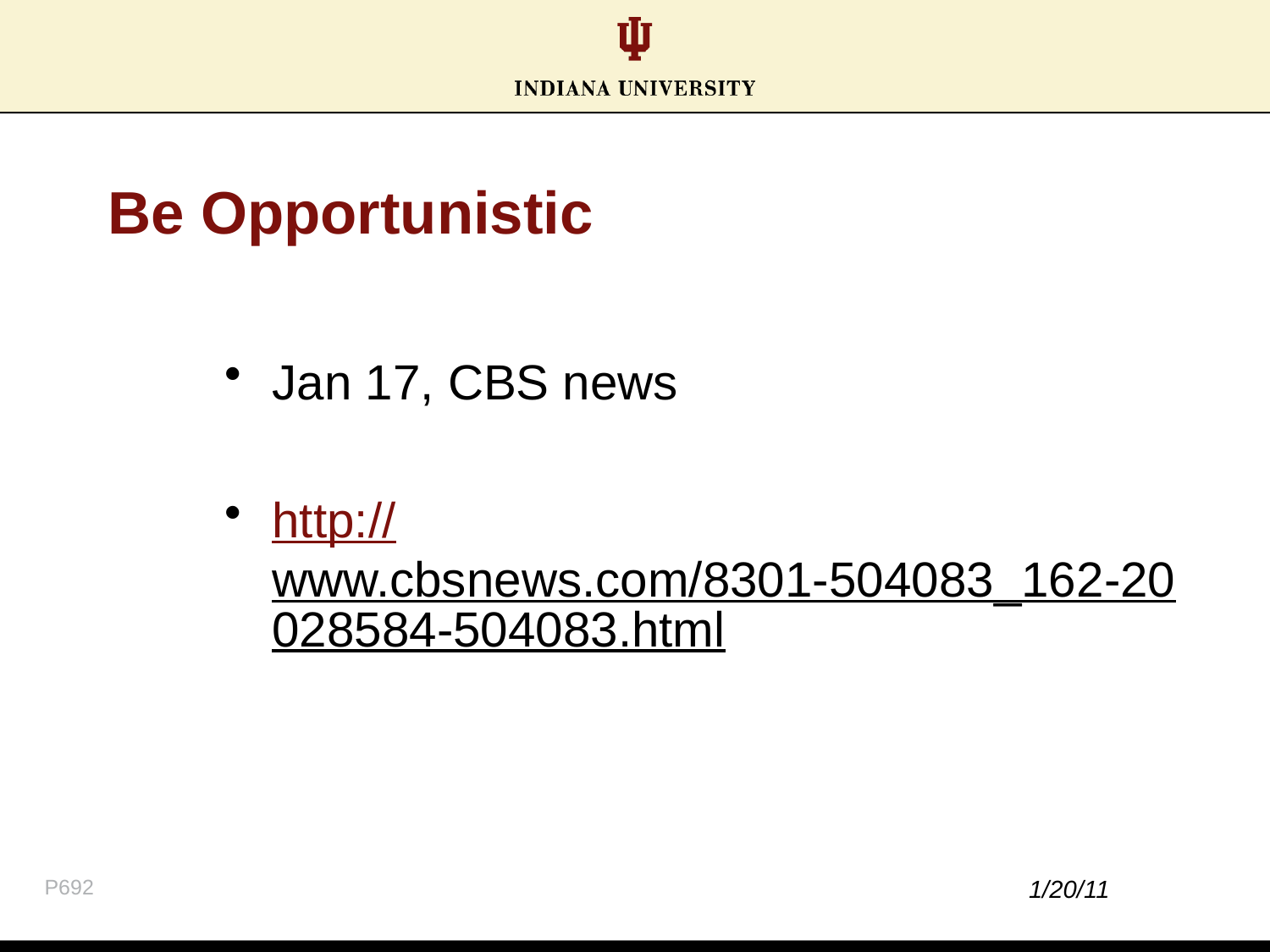

# Be Opportunistic

Jan 17, CBS news

http://www.cbsnews.com/8301-504083_162-20028584-504083.html
P692
1/20/11